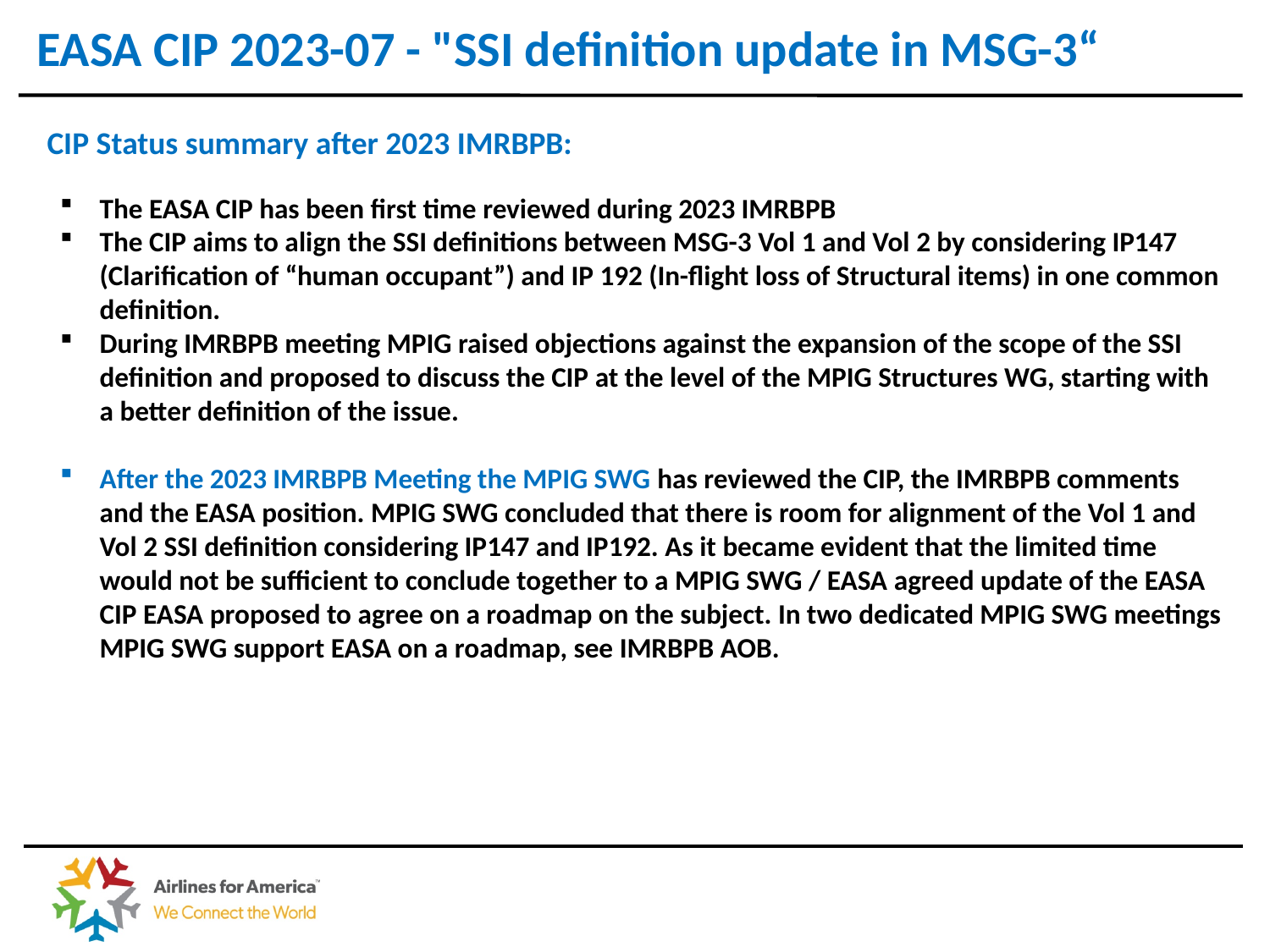

EASA CIP 2023-07 - "SSI definition update in MSG-3“
CIP Status summary after 2023 IMRBPB:

The EASA CIP has been first time reviewed during 2023 IMRBPB
The CIP aims to align the SSI definitions between MSG-3 Vol 1 and Vol 2 by considering IP147  (Clarification of “human occupant”) and IP 192 (In-flight loss of Structural items) in one common definition.
During IMRBPB meeting MPIG raised objections against the expansion of the scope of the SSI definition and proposed to discuss the CIP at the level of the MPIG Structures WG, starting with a better definition of the issue.

After the 2023 IMRBPB Meeting the MPIG SWG has reviewed the CIP, the IMRBPB comments and the EASA position. MPIG SWG concluded that there is room for alignment of the Vol 1 and Vol 2 SSI definition considering IP147 and IP192. As it became evident that the limited time would not be sufficient to conclude together to a MPIG SWG / EASA agreed update of the EASA CIP EASA proposed to agree on a roadmap on the subject. In two dedicated MPIG SWG meetings MPIG SWG support EASA on a roadmap, see IMRBPB AOB.